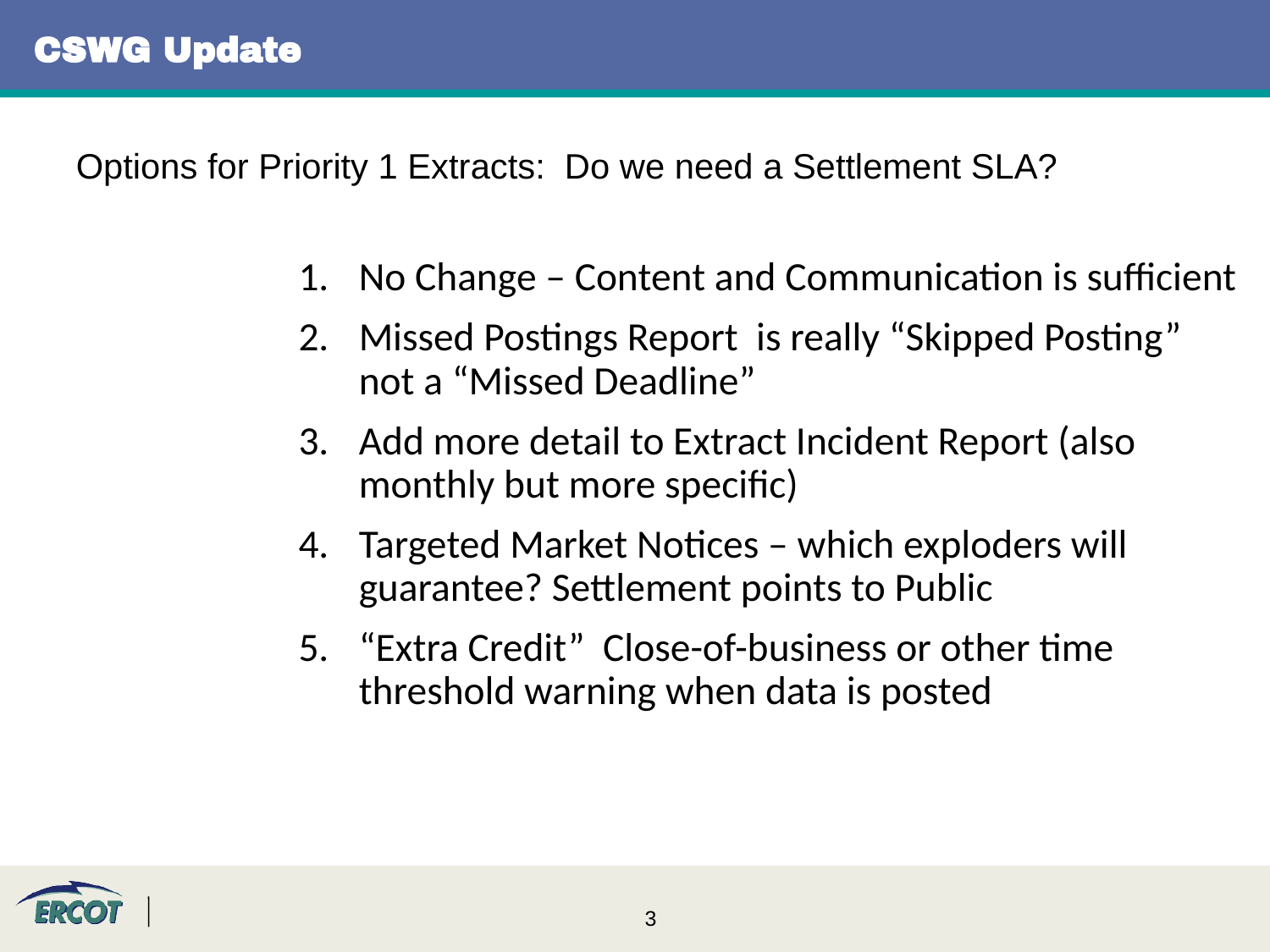

# CSWG Update
Options for Priority 1 Extracts:  Do we need a Settlement SLA?

No Change – Content and Communication is sufficient
Missed Postings Report  is really “Skipped Posting” not a “Missed Deadline”
Add more detail to Extract Incident Report (also monthly but more specific)
Targeted Market Notices – which exploders will guarantee? Settlement points to Public
“Extra Credit”  Close-of-business or other time threshold warning when data is posted